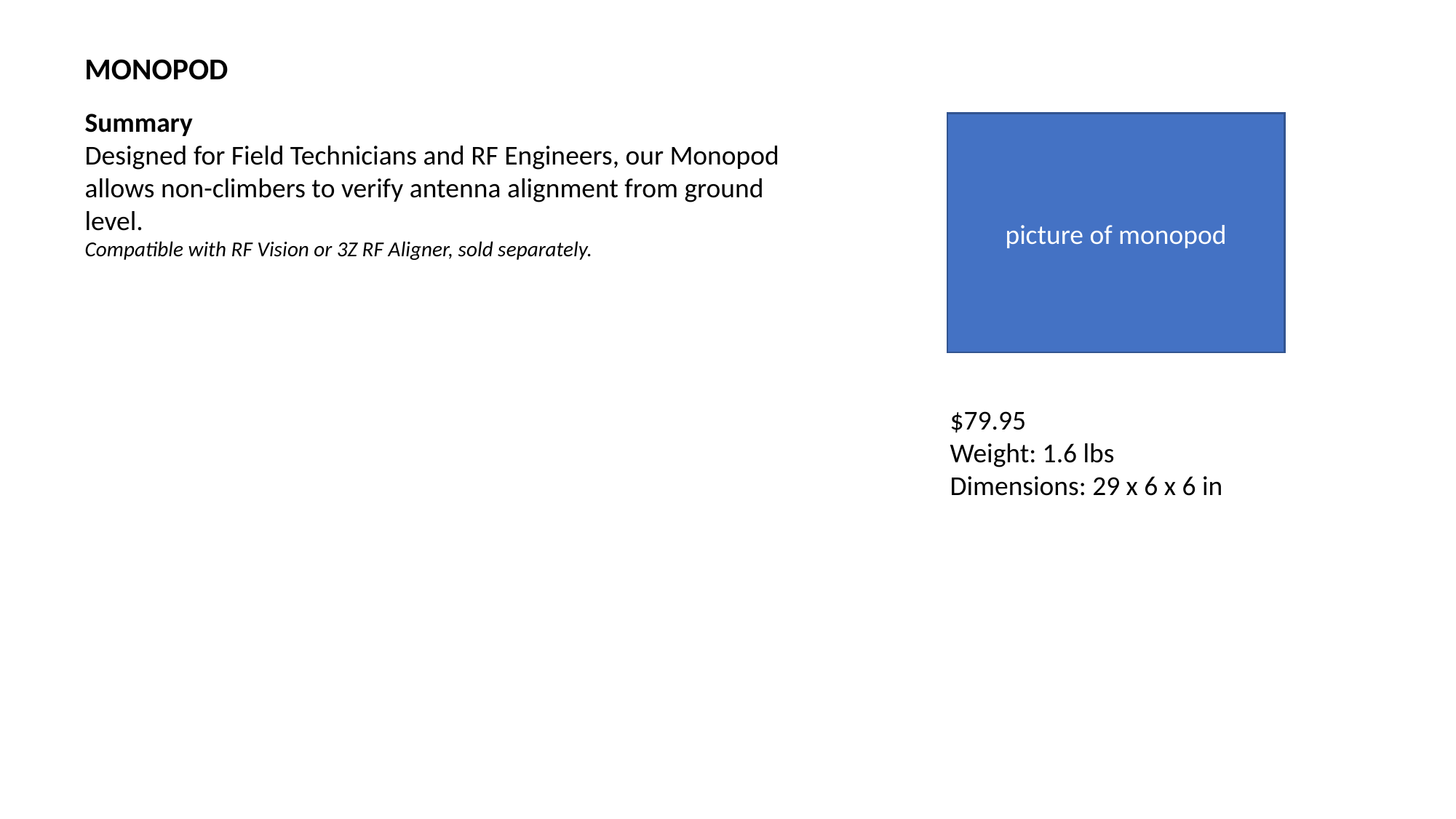

MONOPOD
Summary
Designed for Field Technicians and RF Engineers, our Monopod allows non-climbers to verify antenna alignment from ground level.
Compatible with RF Vision or 3Z RF Aligner, sold separately.
picture of monopod
$79.95
Weight: 1.6 lbs
Dimensions: 29 x 6 x 6 in